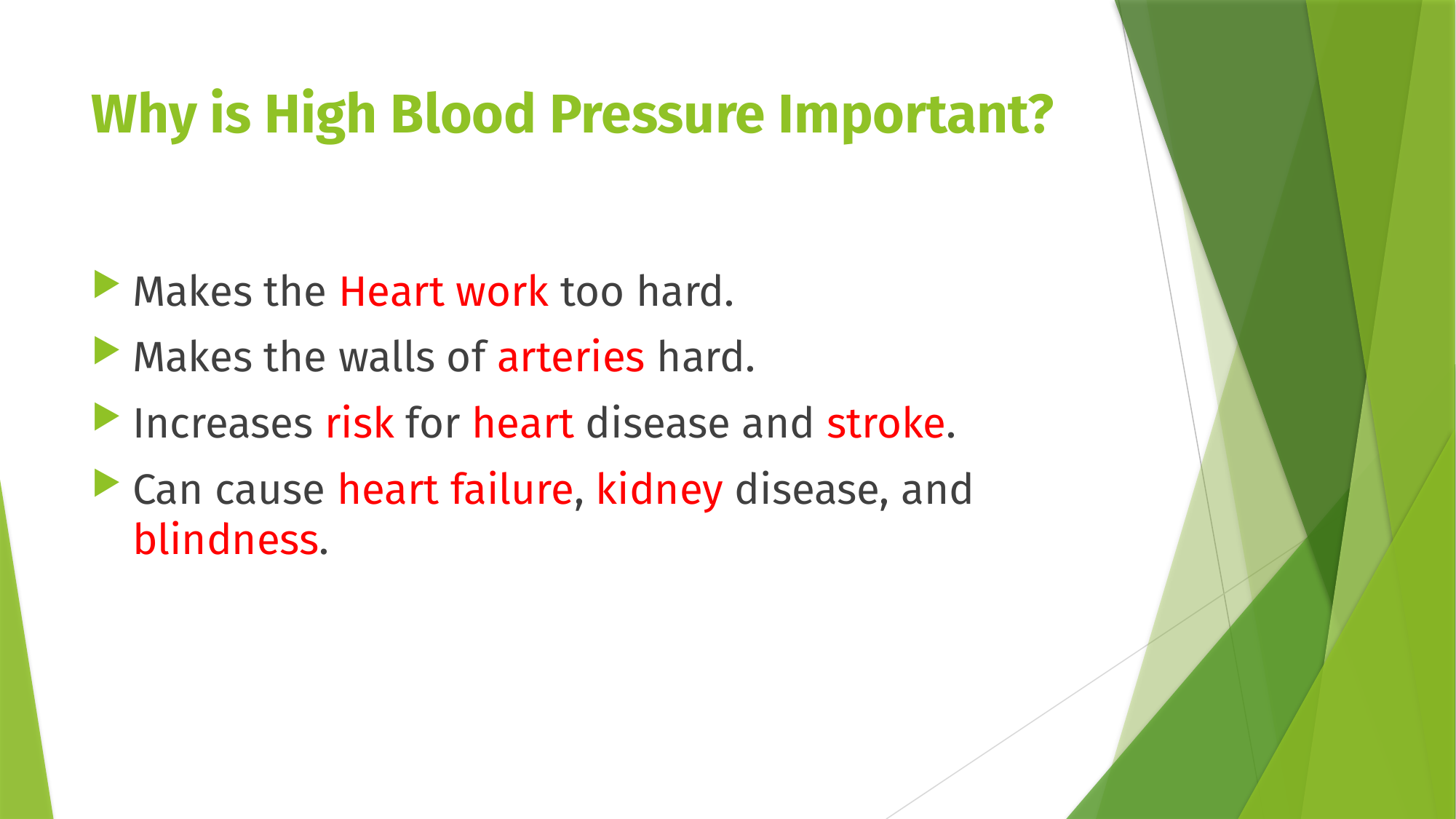

# Why is High Blood Pressure Important?
Makes the Heart work too hard.
Makes the walls of arteries hard.
Increases risk for heart disease and stroke.
Can cause heart failure, kidney disease, and blindness.